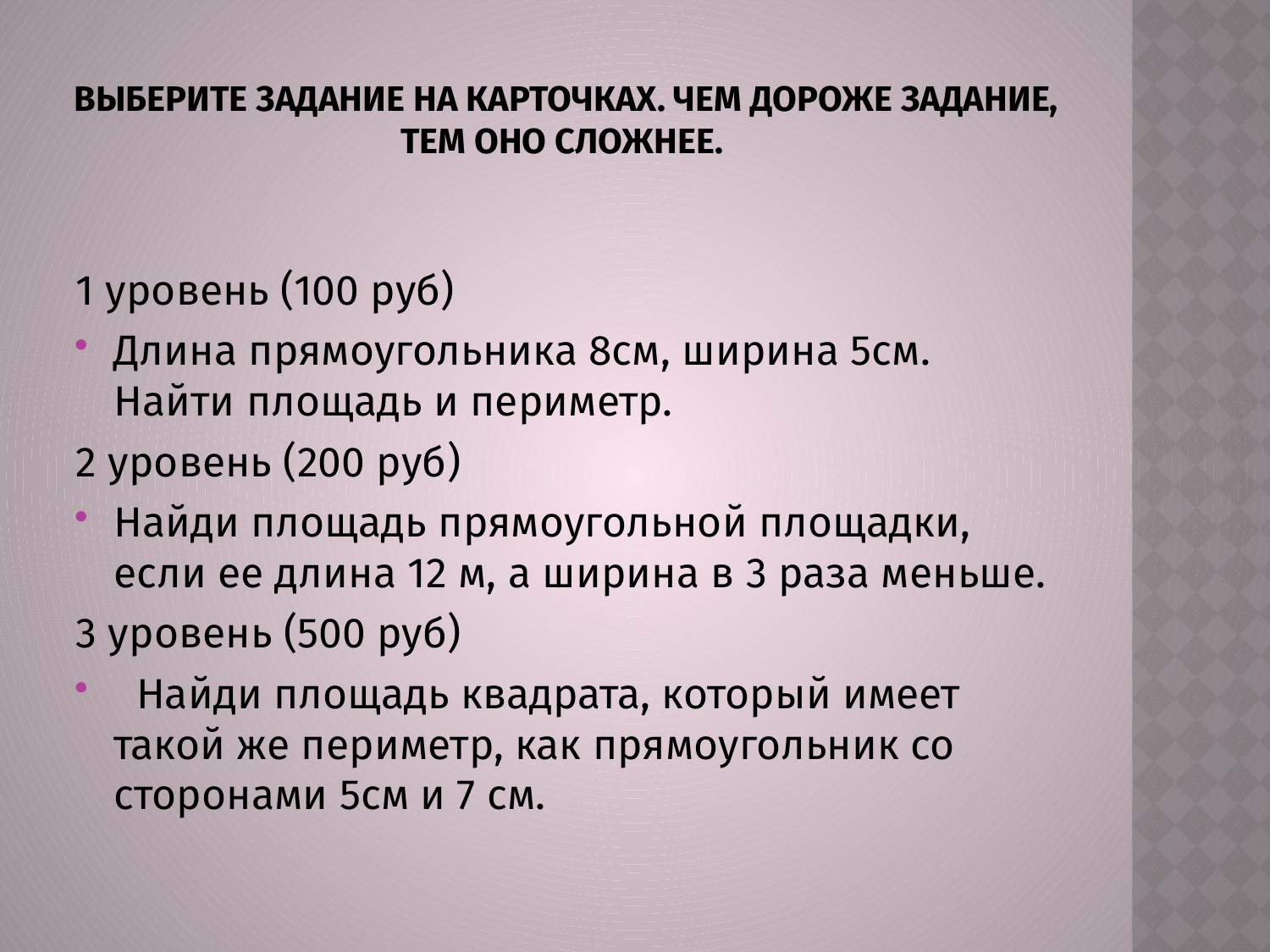

# Выберите задание на карточках. Чем дороже задание, тем оно сложнее.

1 уровень (100 руб)
Длина прямоугольника 8см, ширина 5см. Найти площадь и периметр.
2 уровень (200 руб)
Найди площадь прямоугольной площадки, если ее длина 12 м, а ширина в 3 раза меньше.
3 уровень (500 руб)
  Найди площадь квадрата, который имеет такой же периметр, как прямоугольник со сторонами 5см и 7 см.